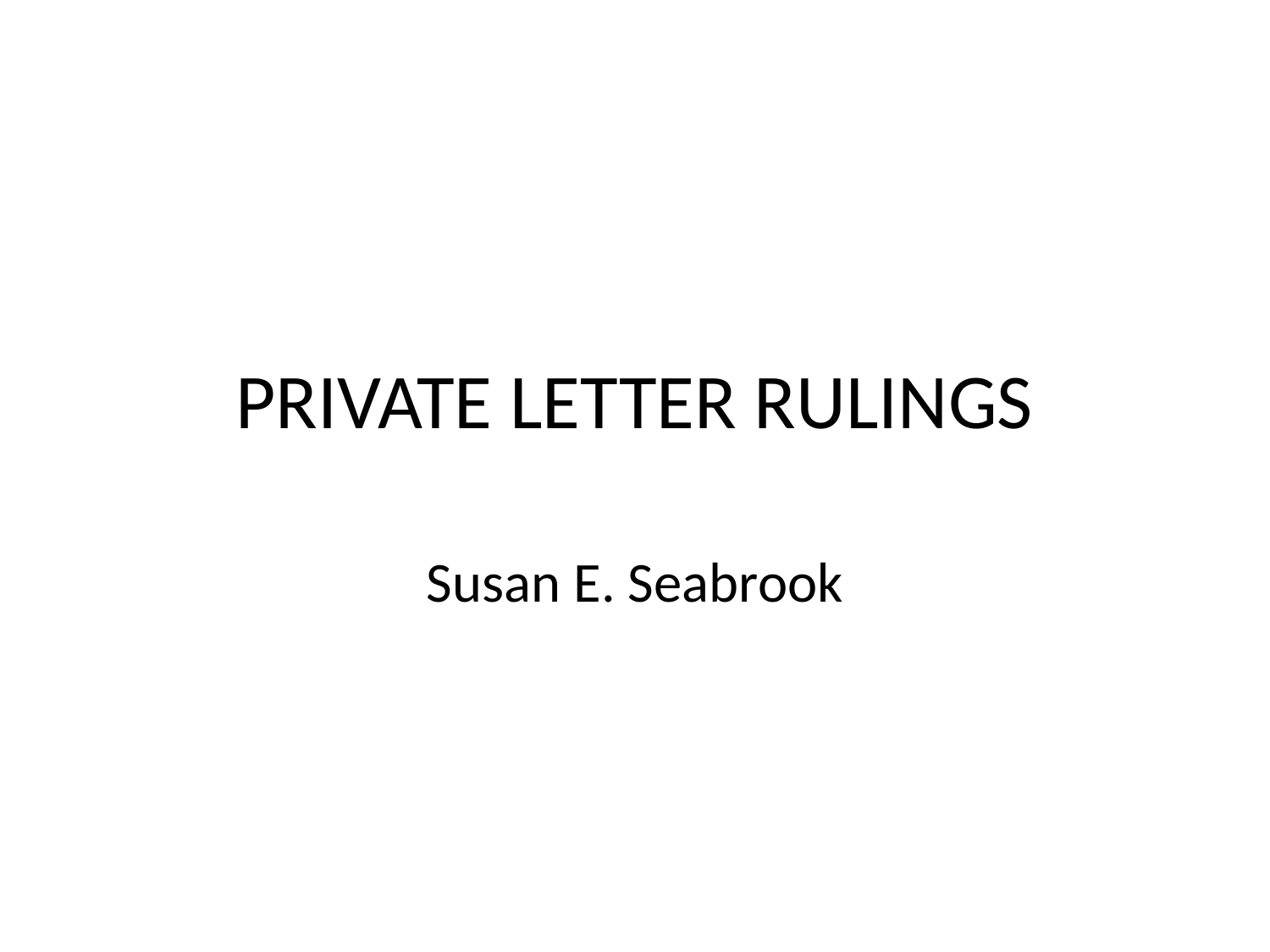

Private Letter Rulings
Susan E. Seabrook

# PRIVATE LETTER RULINGS
Susan E. Seabrook